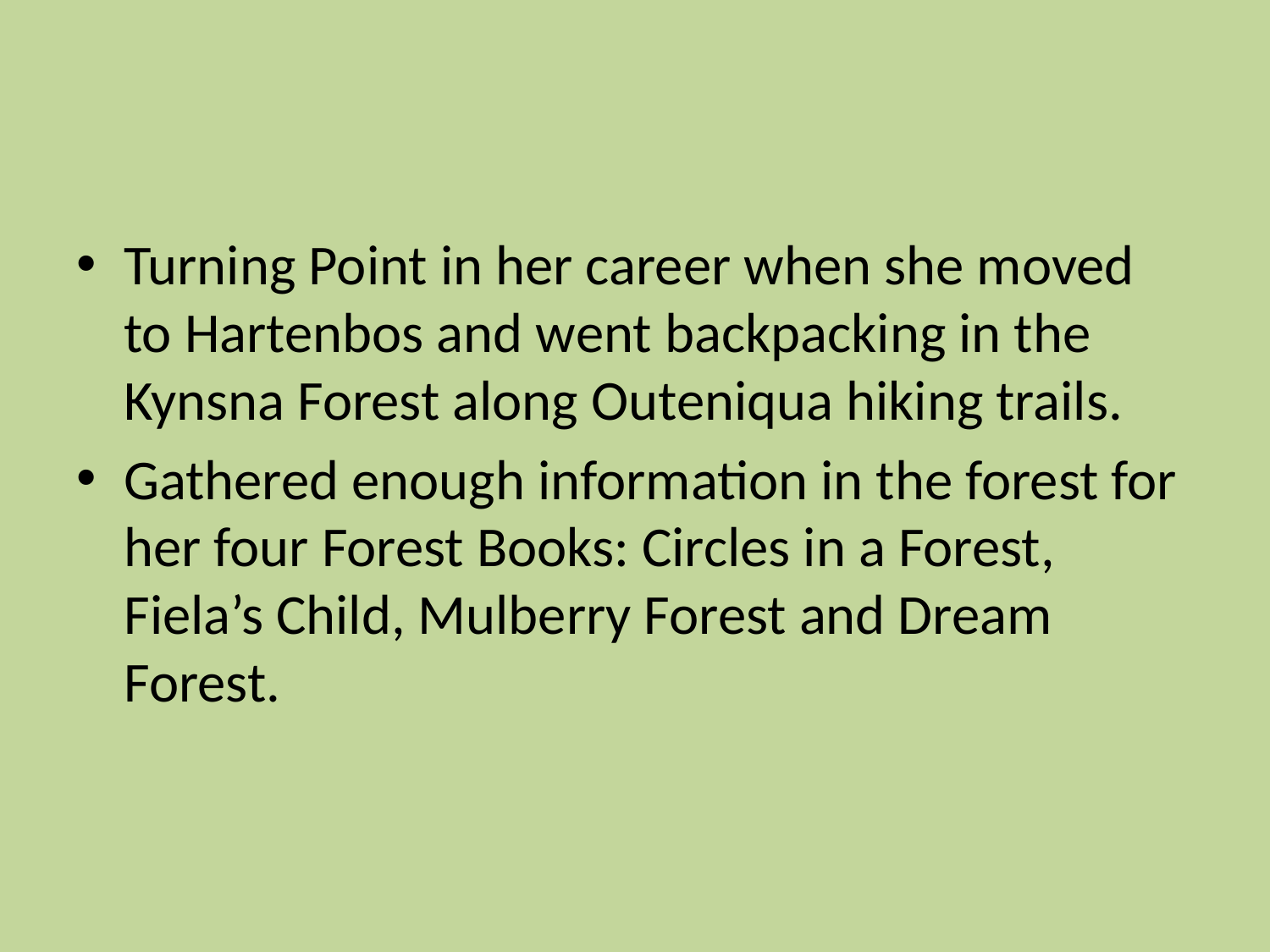

#
Turning Point in her career when she moved to Hartenbos and went backpacking in the Kynsna Forest along Outeniqua hiking trails.
Gathered enough information in the forest for her four Forest Books: Circles in a Forest, Fiela’s Child, Mulberry Forest and Dream Forest.